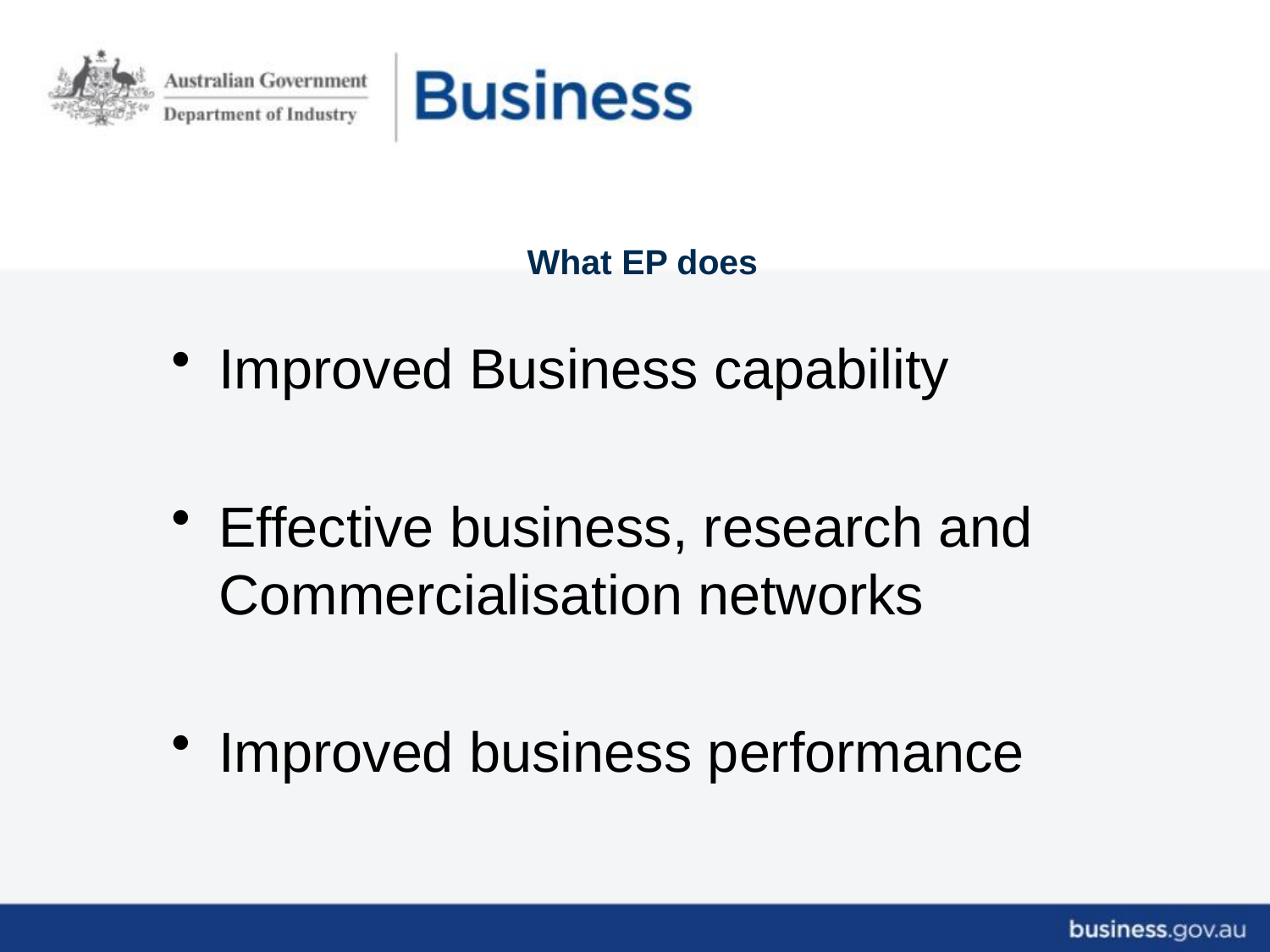

# What EP does
Improved Business capability

Effective business, research and Commercialisation networks

Improved business performance